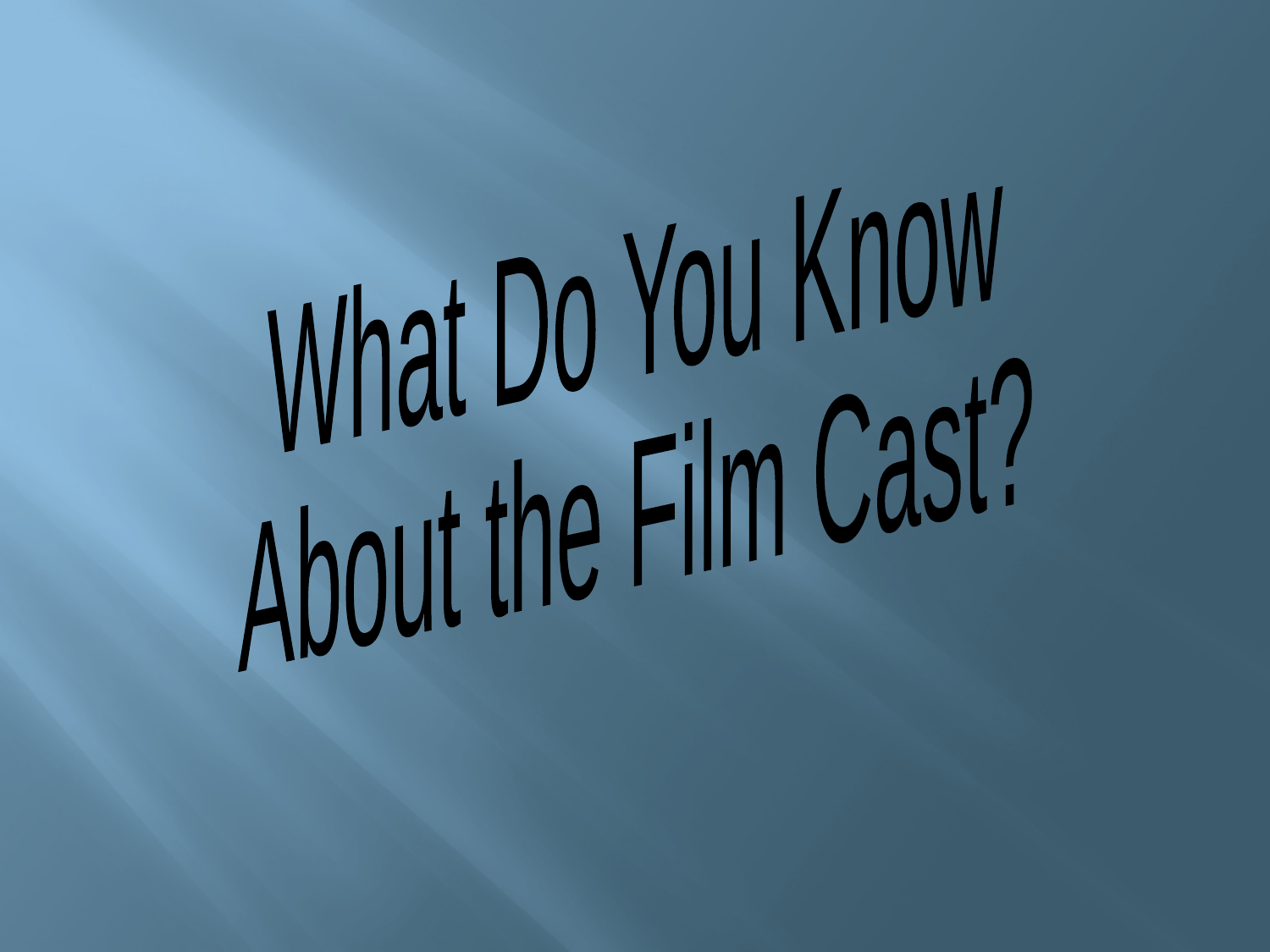

What Do You Know
About the Film Cast?